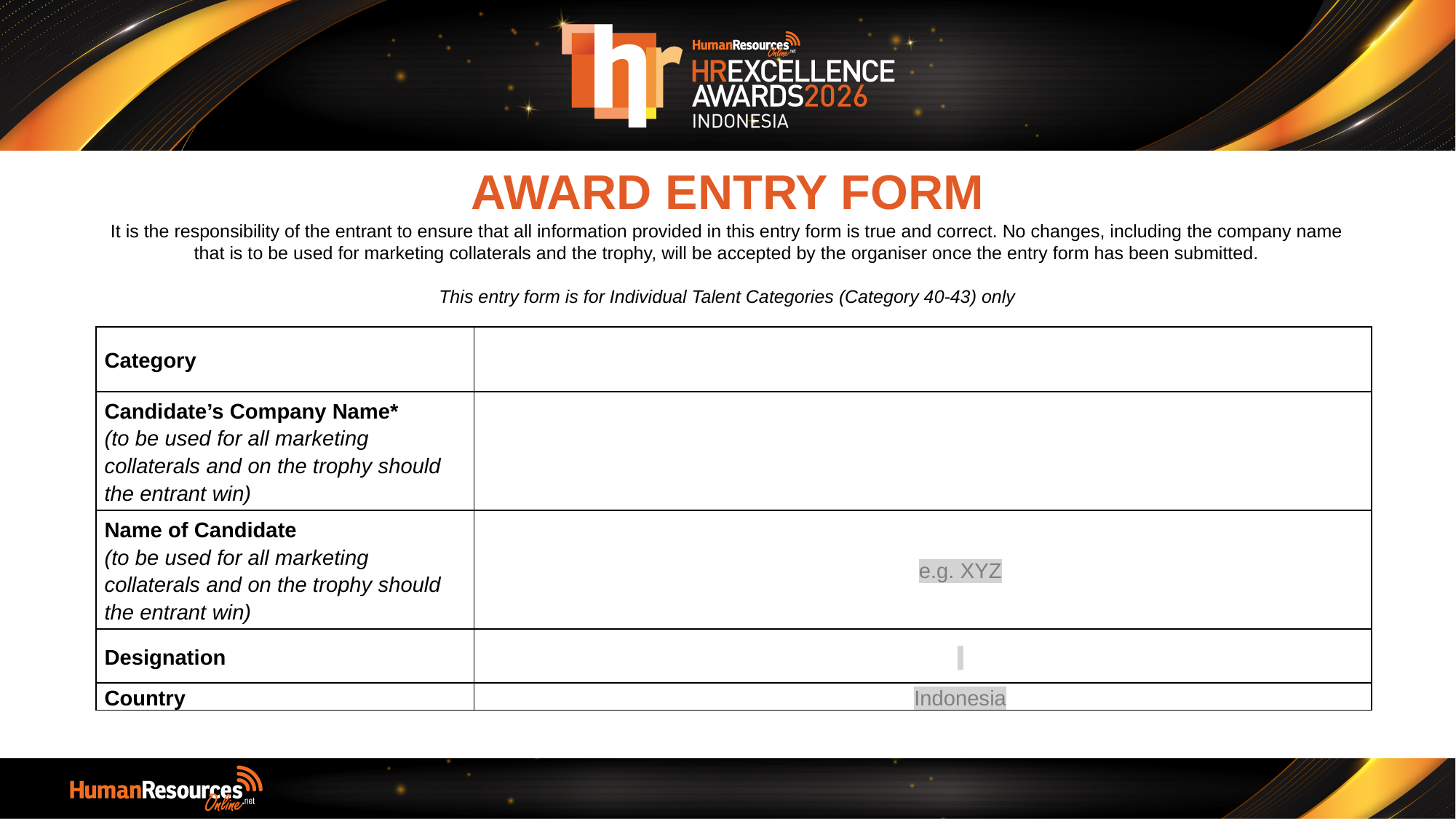

AWARD ENTRY FORM
It is the responsibility of the entrant to ensure that all information provided in this entry form is true and correct. No changes, including the company name that is to be used for marketing collaterals and the trophy, will be accepted by the organiser once the entry form has been submitted.
This entry form is for Individual Talent Categories (Category 40-43) only
| Category |  |
| --- | --- |
| Candidate’s Company Name\* (to be used for all marketing collaterals and on the trophy should the entrant win) |  |
| Name of Candidate (to be used for all marketing collaterals and on the trophy should the entrant win) | e.g. XYZ |
| Designation |  |
| Country | Indonesia |